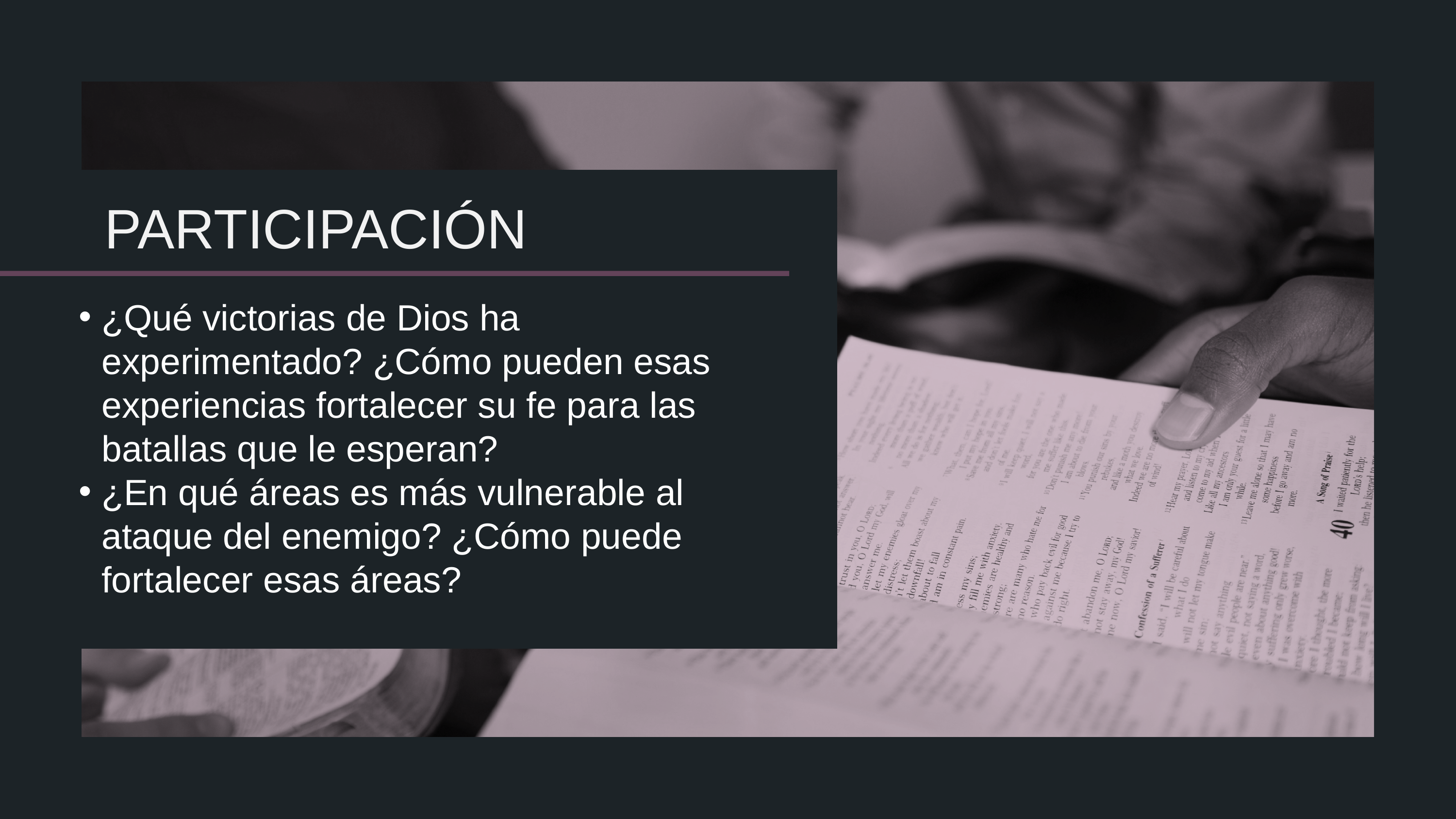

¿Qué victorias de Dios ha experimentado? ¿Cómo pueden esas experiencias fortalecer su fe para las batallas que le esperan?
¿En qué áreas es más vulnerable al ataque del enemigo? ¿Cómo puede fortalecer esas áreas?